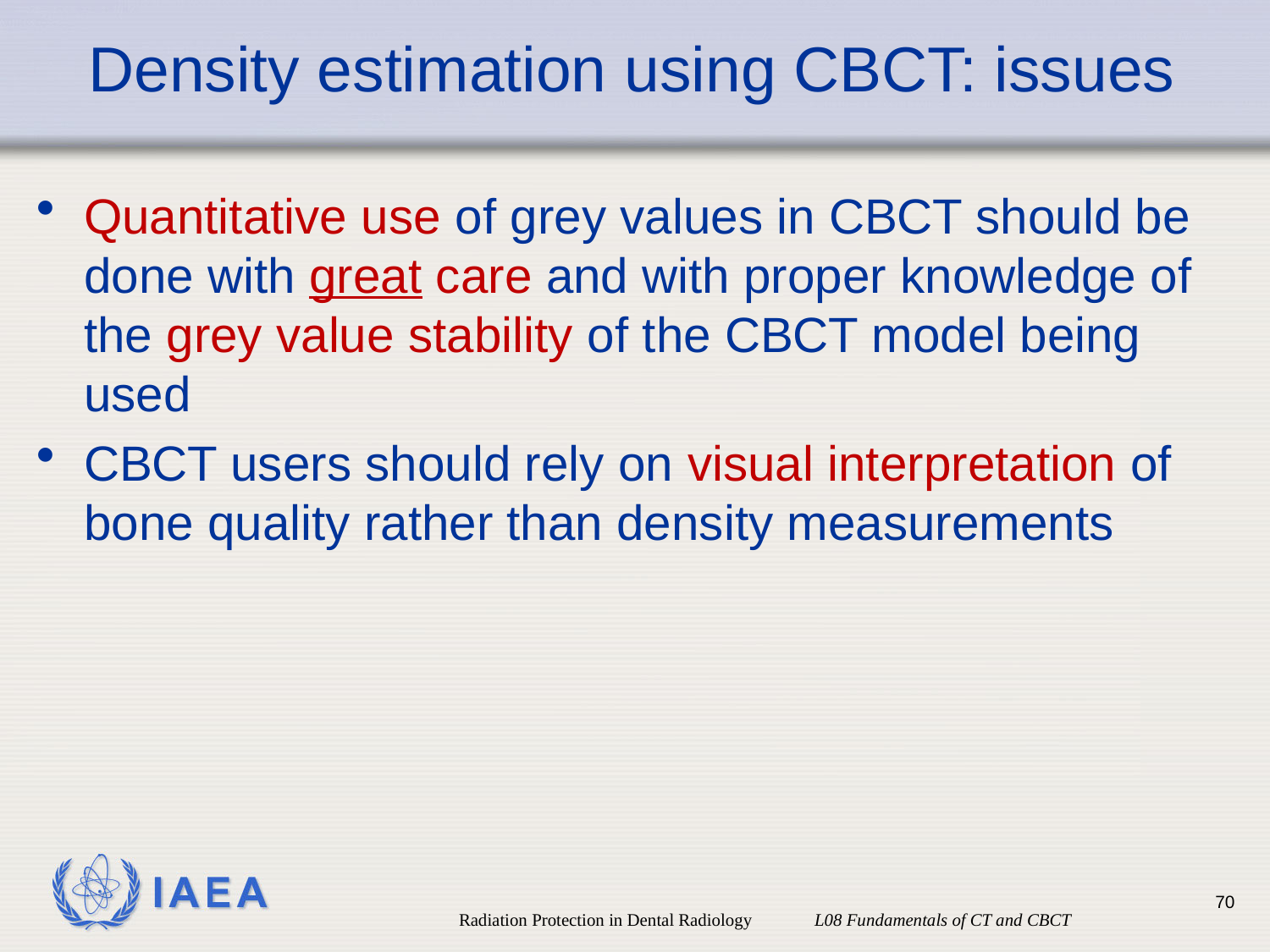

# Density estimation using CBCT: issues
Quantitative use of grey values in CBCT should be done with great care and with proper knowledge of the grey value stability of the CBCT model being used
CBCT users should rely on visual interpretation of bone quality rather than density measurements

70
Radiation Protection in Dental Radiology              L08 Fundamentals of CT and CBCT